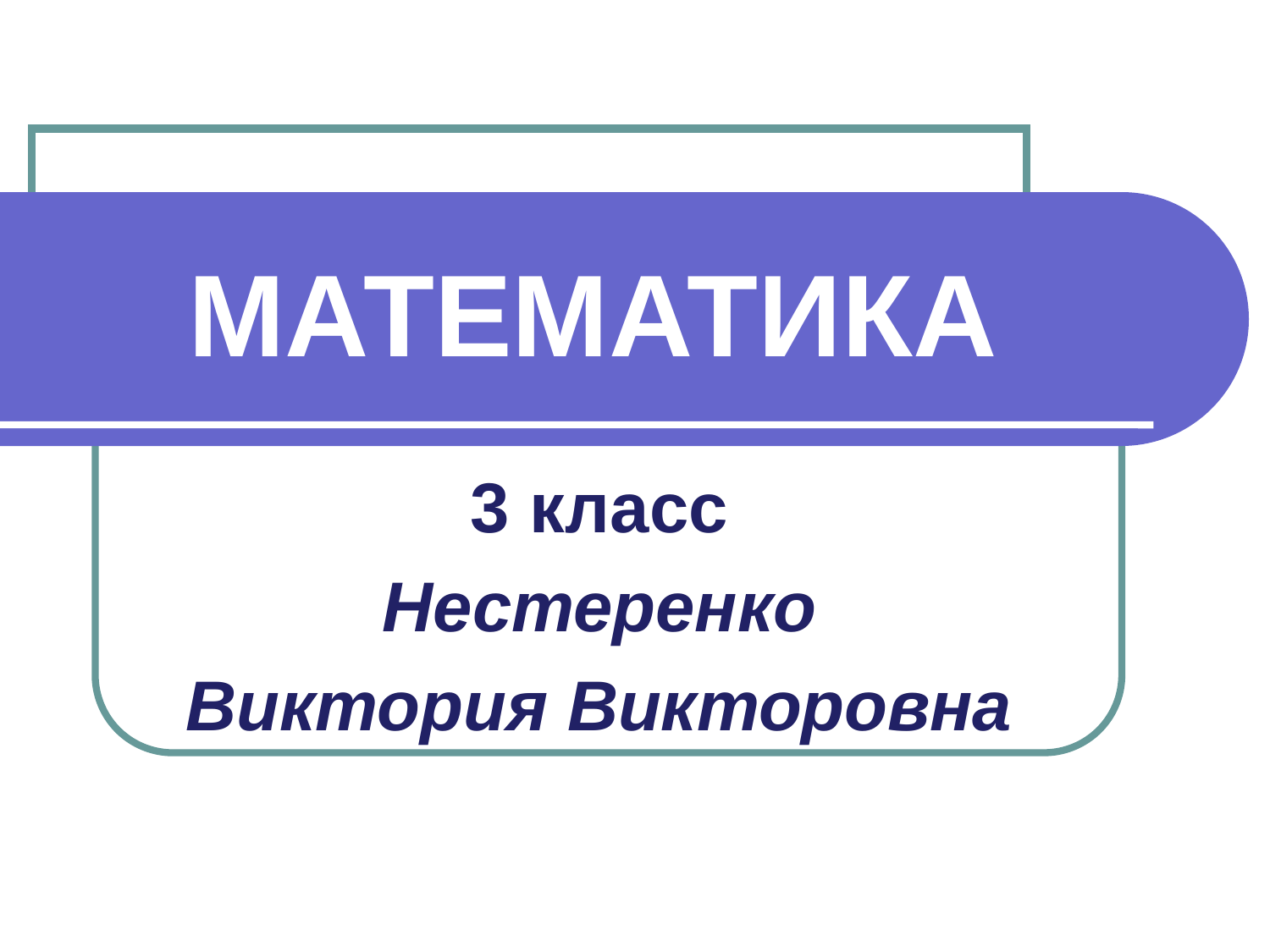

# МАТЕМАТИКА
3 класс
Нестеренко
Виктория Викторовна